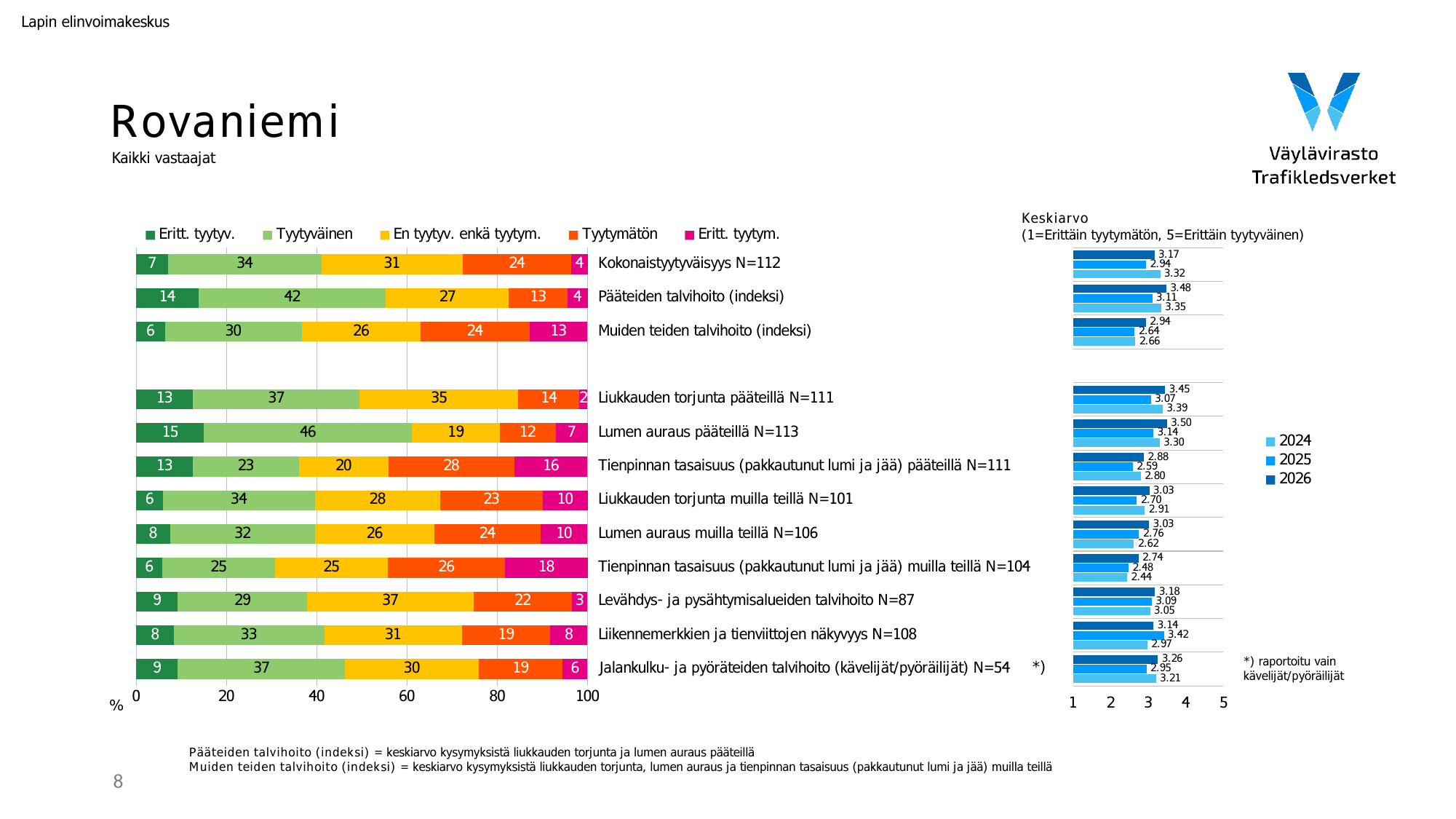

Lapin elinvoimakeskus
# Rovaniemi
Kaikki vastaajat
Keskiarvo
(1=Erittäin tyytymätön, 5=Erittäin tyytyväinen)

### Chart

| Category | Eritt. tyytyv. | Tyytyväinen | En tyytyv. enkä tyytym. | Tyytymätön | Eritt. tyytym. |
|---|---|---|---|---|---|
| Kokonaistyytyväisyys N=112 | 7.142857142857142 | 33.92857142857143 | 31.25 | 24.107142857142858 | 3.571428571428571 |
| Pääteiden talvihoito (indeksi) | 13.839285714285714 | 41.517857142857146 | 27.232142857142858 | 12.946428571428571 | 4.464285714285714 |
| Muiden teiden talvihoito (indeksi) | 6.430868167202572 | 30.225080385852092 | 26.366559485530548 | 24.115755627009648 | 12.861736334405144 |
|  | None | None | None | None | None |
| Liukkauden torjunta pääteillä N=111 | 12.612612612612612 | 36.93693693693694 | 35.13513513513514 | 13.513513513513514 | 1.8018018018018018 |
| Lumen auraus pääteillä N=113 | 15.04424778761062 | 46.017699115044245 | 19.469026548672566 | 12.389380530973451 | 7.079646017699115 |
| Tienpinnan tasaisuus (pakkautunut lumi ja jää) pääteillä N=111 | 12.612612612612612 | 23.423423423423422 | 19.81981981981982 | 27.927927927927925 | 16.216216216216218 |
| Liukkauden torjunta muilla teillä N=101 | 5.9405940594059405 | 33.663366336633665 | 27.722772277227726 | 22.772277227722775 | 9.900990099009901 |
| Lumen auraus muilla teillä N=106 | 7.547169811320755 | 32.075471698113205 | 26.41509433962264 | 23.58490566037736 | 10.377358490566039 |
| Tienpinnan tasaisuus (pakkautunut lumi ja jää) muilla teillä N=104 | 5.769230769230769 | 25.0 | 25.0 | 25.961538461538463 | 18.269230769230766 |
| Levähdys- ja pysähtymisalueiden talvihoito N=87 | 9.195402298850574 | 28.735632183908045 | 36.7816091954023 | 21.839080459770116 | 3.4482758620689653 |
| Liikennemerkkien ja tienviittojen näkyvyys N=108 | 8.333333333333332 | 33.33333333333333 | 30.555555555555557 | 19.444444444444446 | 8.333333333333332 |
| Jalankulku- ja pyöräteiden talvihoito (kävelijät/pyöräilijät) N=54 | 9.25925925925926 | 37.03703703703704 | 29.629629629629626 | 18.51851851851852 | 5.555555555555555 |

### Chart

| Category | 2026 | 2025 | 2024 |
|---|---|---|---|
*) raportoitu vain
kävelijät/pyöräilijät
*)
%
Pääteiden talvihoito (indeksi) = keskiarvo kysymyksistä liukkauden torjunta ja lumen auraus pääteillä
Muiden teiden talvihoito (indeksi) = keskiarvo kysymyksistä liukkauden torjunta, lumen auraus ja tienpinnan tasaisuus (pakkautunut lumi ja jää) muilla teillä

8